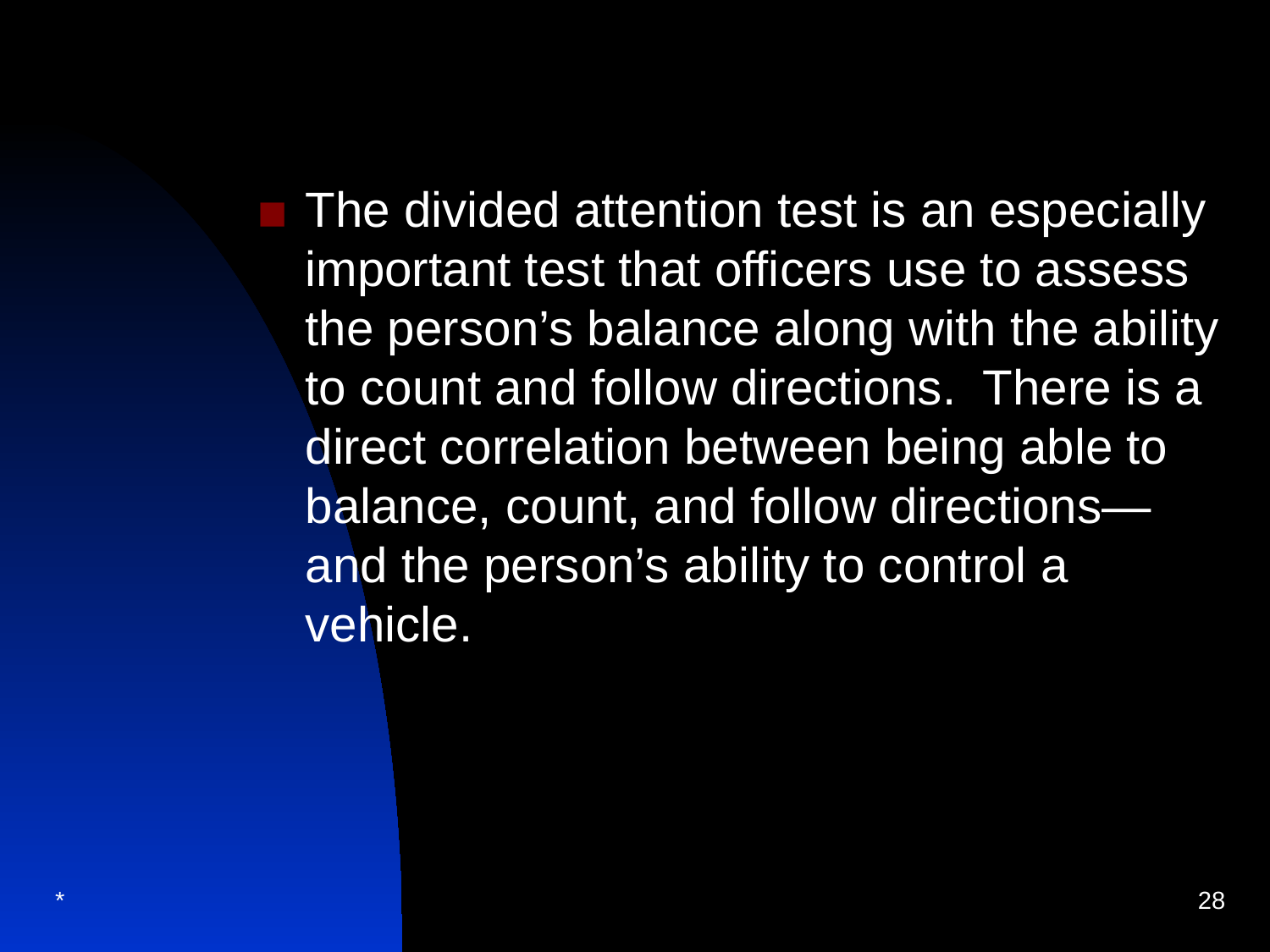

The divided attention test is an especially important test that officers use to assess the person’s balance along with the ability to count and follow directions.  There is a direct correlation between being able to balance, count, and follow directions—and the person’s ability to control a vehicle.
*
28